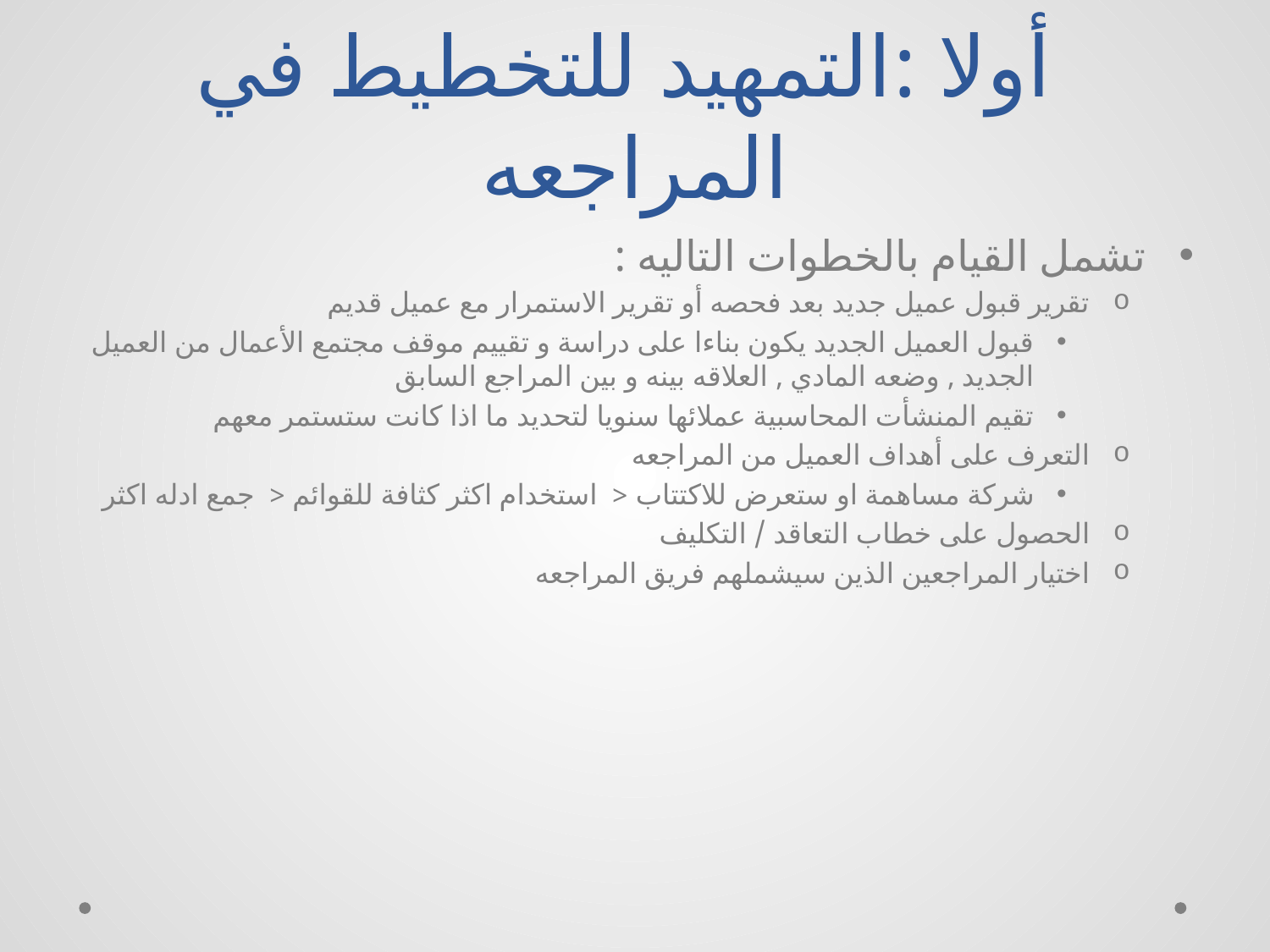

# أولا :التمهيد للتخطيط في المراجعه
تشمل القيام بالخطوات التاليه :
تقرير قبول عميل جديد بعد فحصه أو تقرير الاستمرار مع عميل قديم
قبول العميل الجديد يكون بناءا على دراسة و تقييم موقف مجتمع الأعمال من العميل الجديد , وضعه المادي , العلاقه بينه و بين المراجع السابق
تقيم المنشأت المحاسبية عملائها سنويا لتحديد ما اذا كانت ستستمر معهم
التعرف على أهداف العميل من المراجعه
شركة مساهمة او ستعرض للاكتتاب <  استخدام اكثر كثافة للقوائم <  جمع ادله اكثر
الحصول على خطاب التعاقد / التكليف
اختيار المراجعين الذين سيشملهم فريق المراجعه